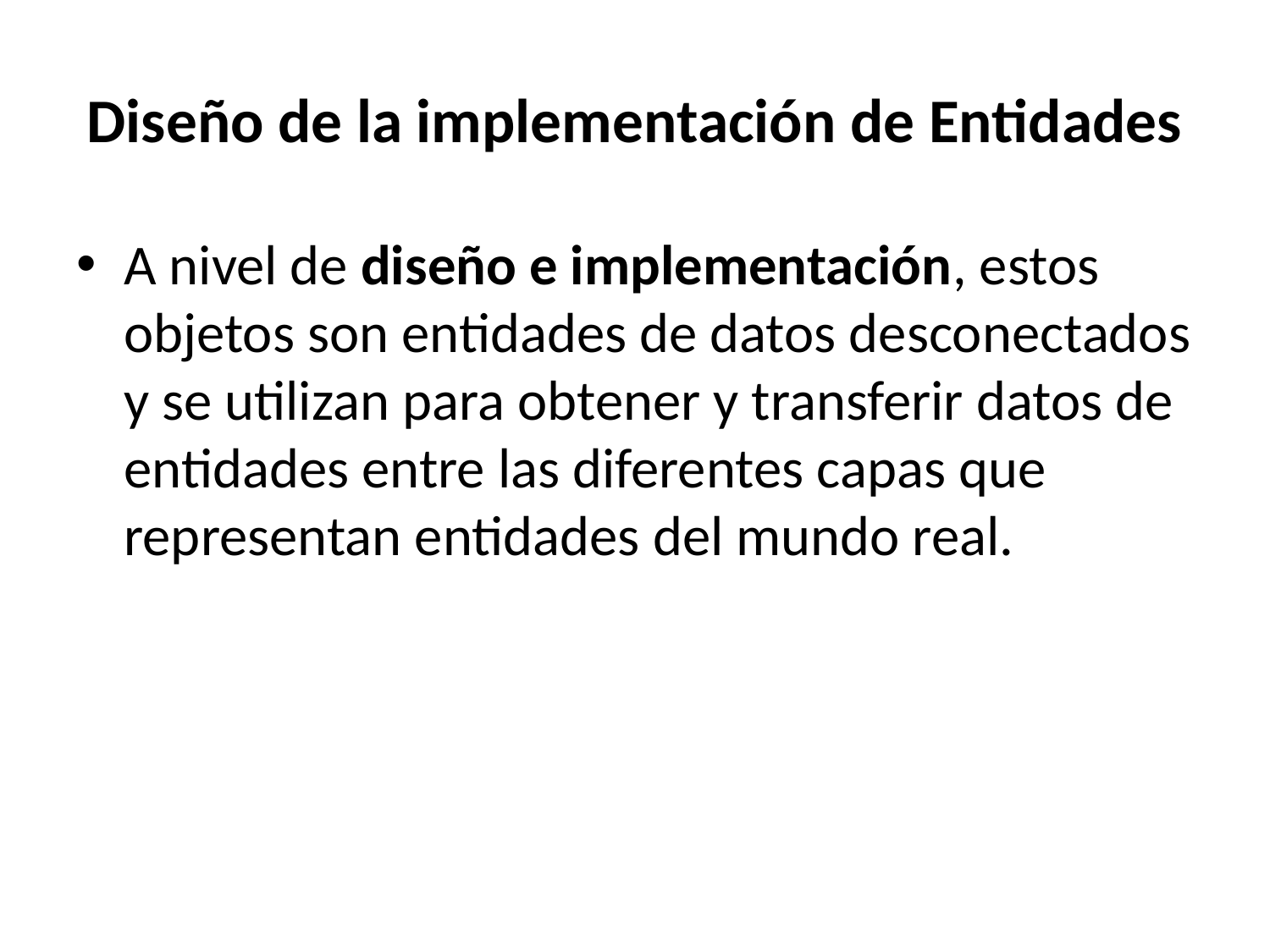

# Diseño de la implementación de Entidades
A nivel de diseño e implementación, estos objetos son entidades de datos desconectados y se utilizan para obtener y transferir datos de entidades entre las diferentes capas que representan entidades del mundo real.